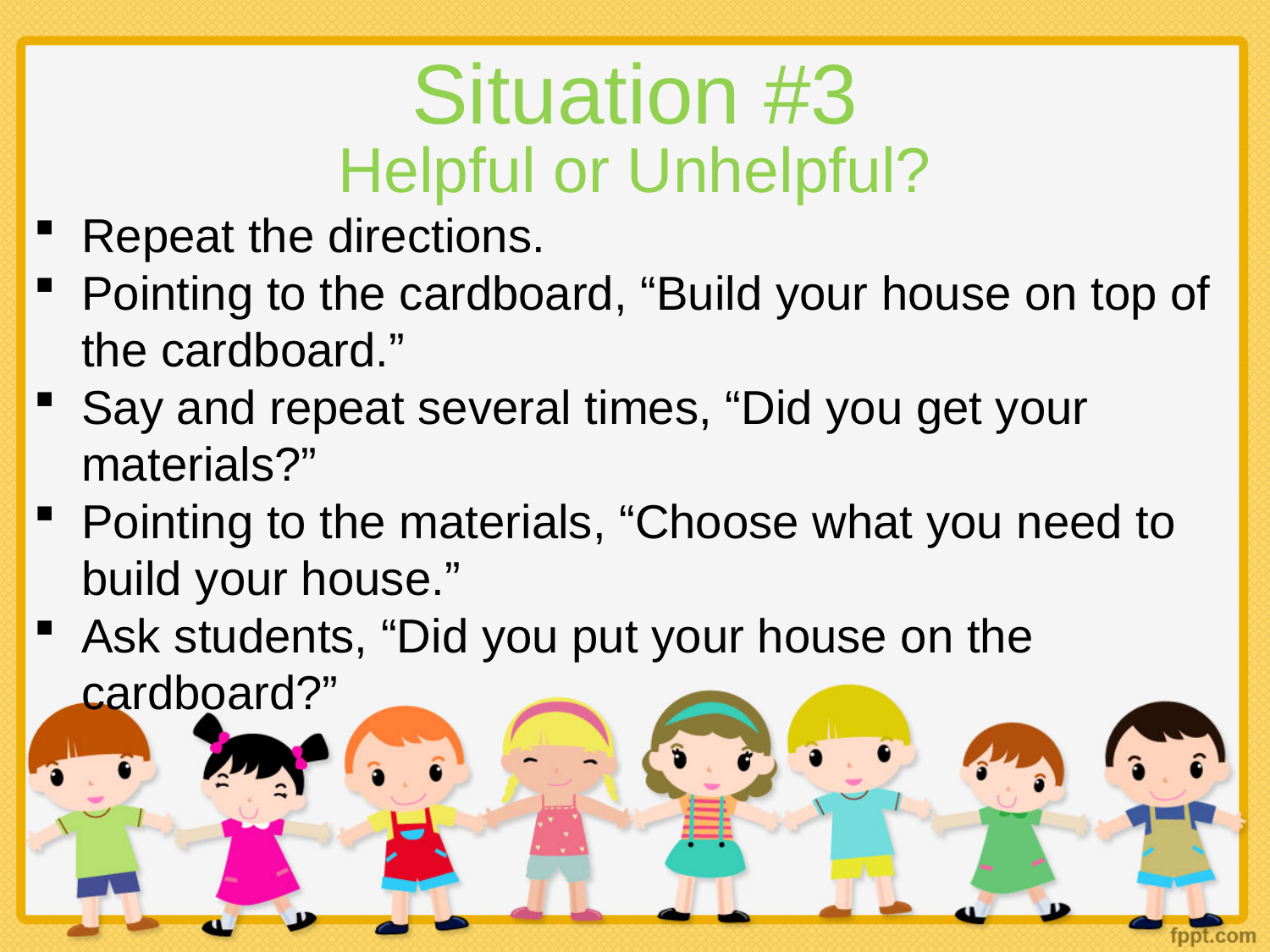

# Situation #3
Helpful or Unhelpful?
Repeat the directions.
Pointing to the cardboard, “Build your house on top of the cardboard.”
Say and repeat several times, “Did you get your materials?”
Pointing to the materials, “Choose what you need to build your house.”
Ask students, “Did you put your house on the cardboard?”